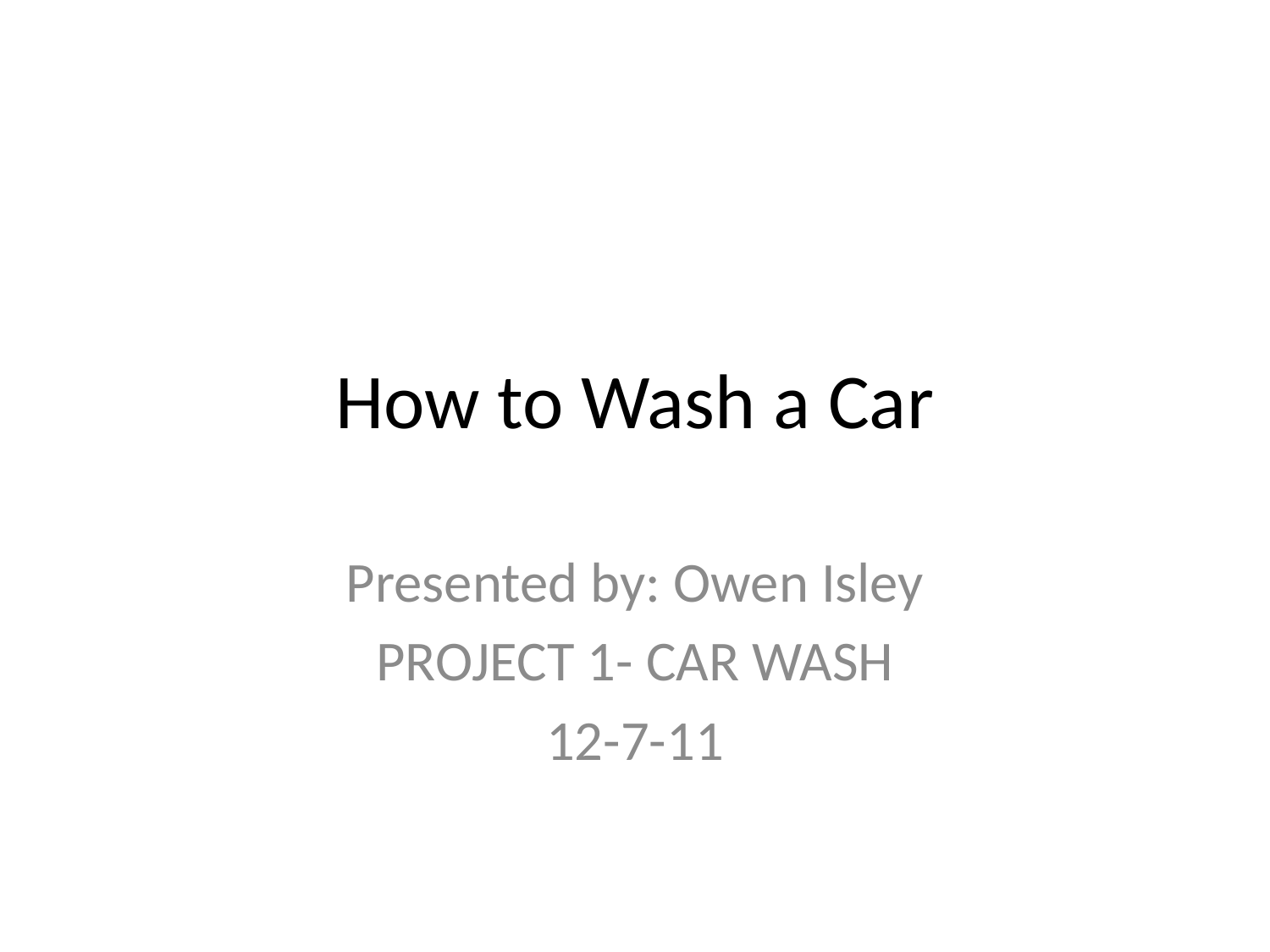

# How to Wash a Car
Presented by: Owen Isley
PROJECT 1- CAR WASH
12-7-11